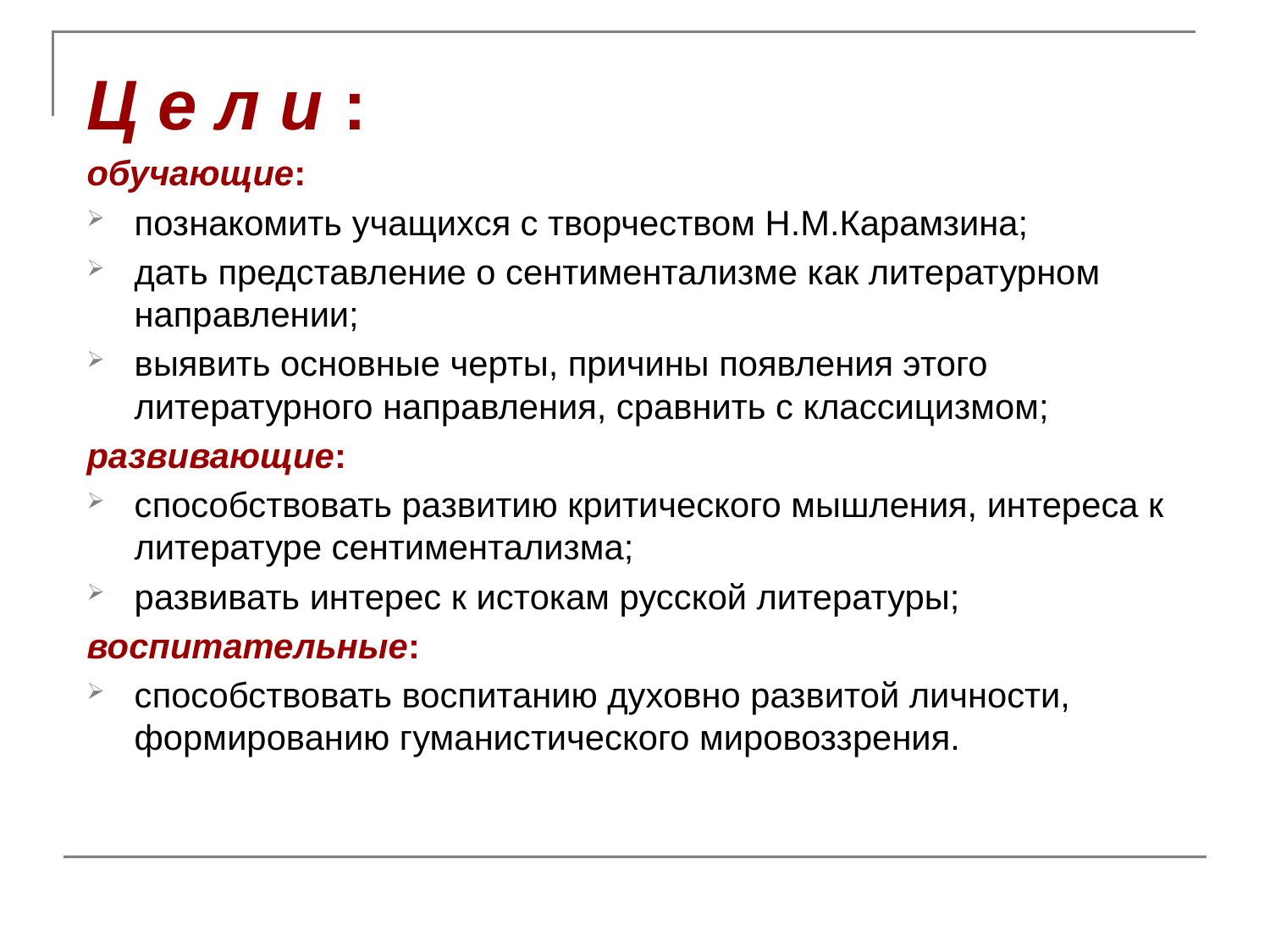

Ц е л и :
обучающие:
познакомить учащихся с творчеством Н.М.Карамзина;
дать представление о сентиментализме как литературном направлении;
выявить основные черты, причины появления этого литературного направления, сравнить с классицизмом;
развивающие:
способствовать развитию критического мышления, интереса к литературе сентиментализма;
развивать интерес к истокам русской литературы;
воспитательные:
способствовать воспитанию духовно развитой личности, формированию гуманистического мировоззрения.